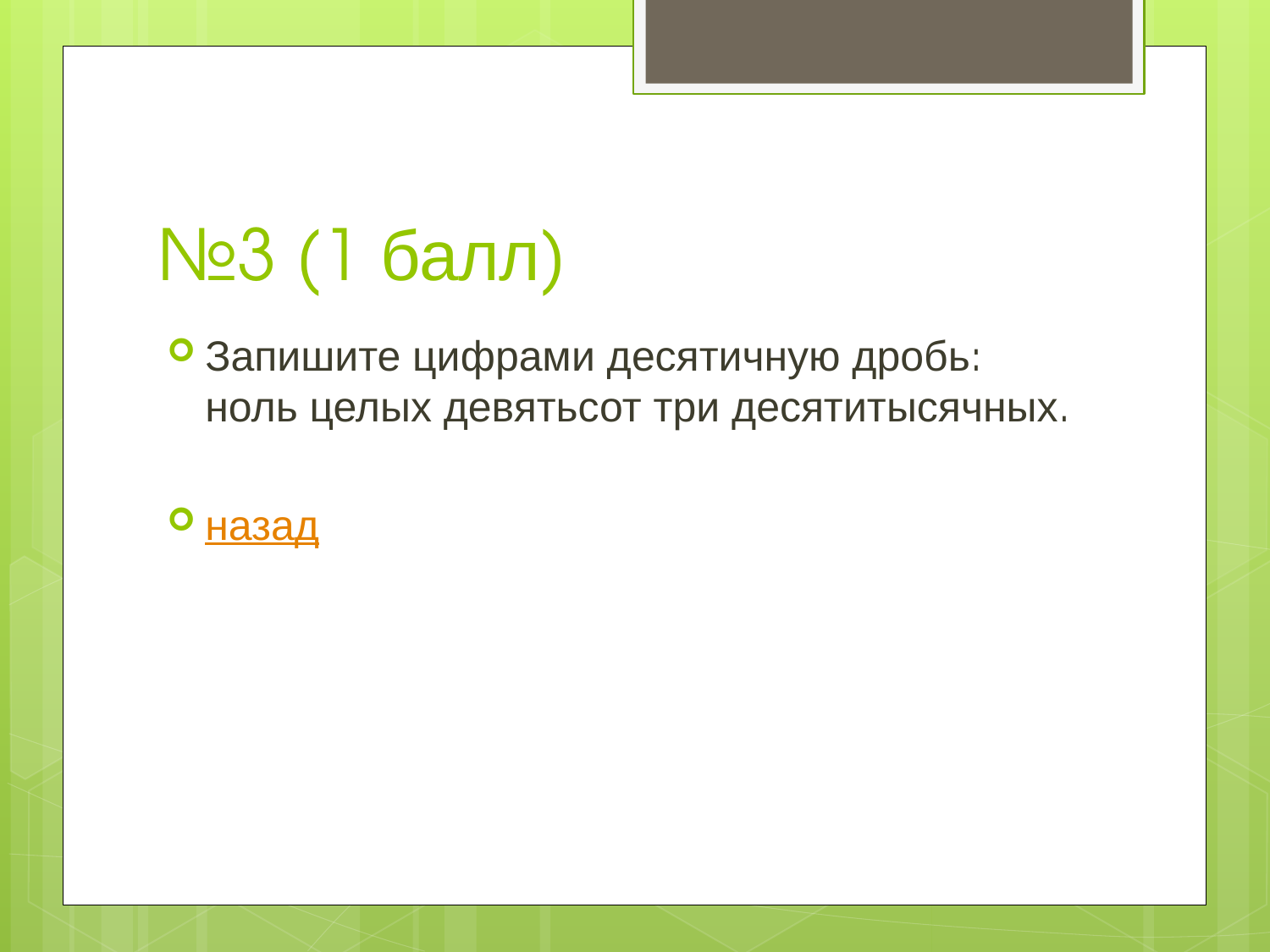

# №3 (1 балл)
Запишите цифрами десятичную дробь: ноль целых девятьсот три десятитысячных.

назад